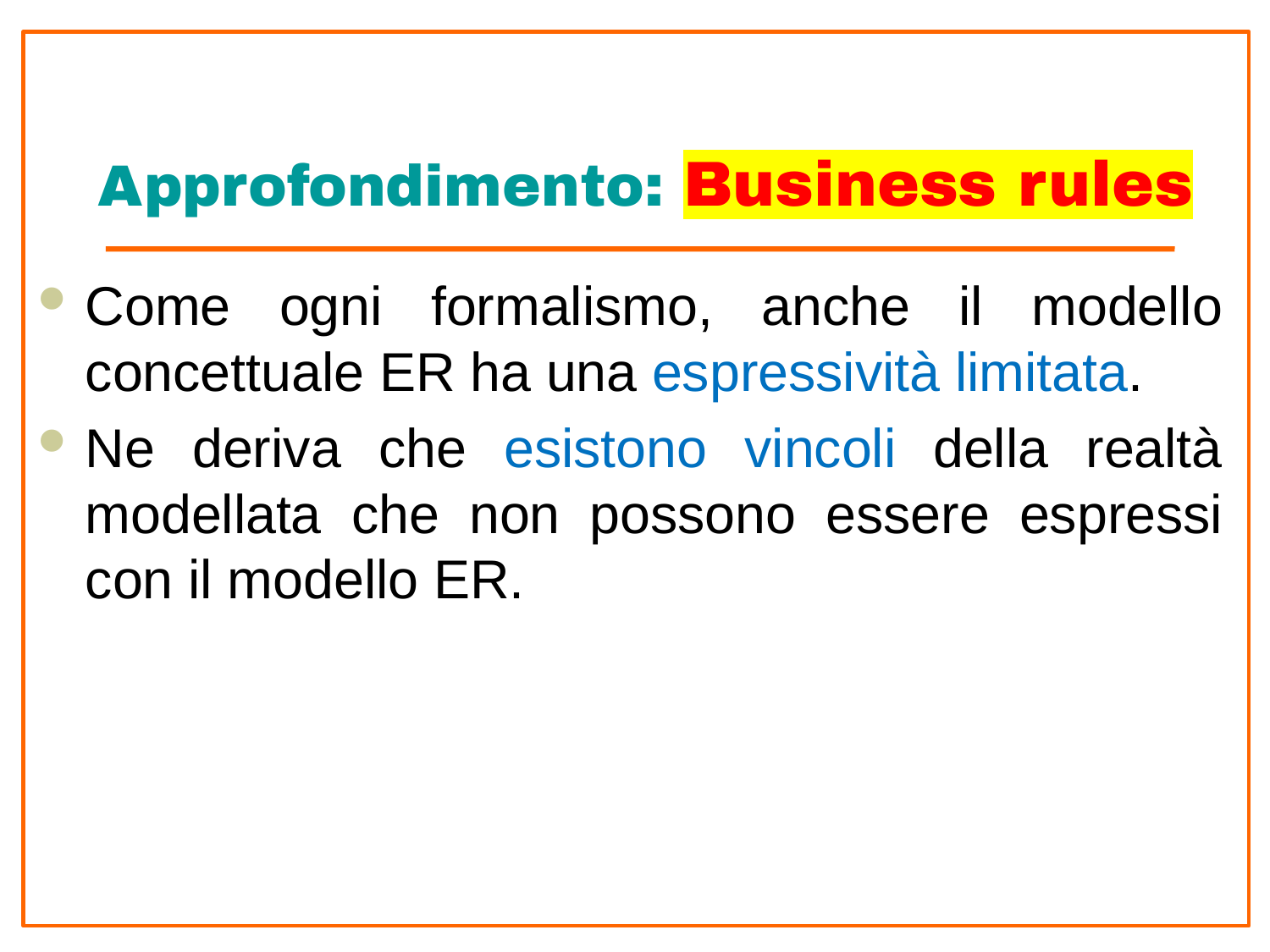

# Approfondimento: Business rules
Come ogni formalismo, anche il modello concettuale ER ha una espressività limitata.
Ne deriva che esistono vincoli della realtà modellata che non possono essere espressi con il modello ER.